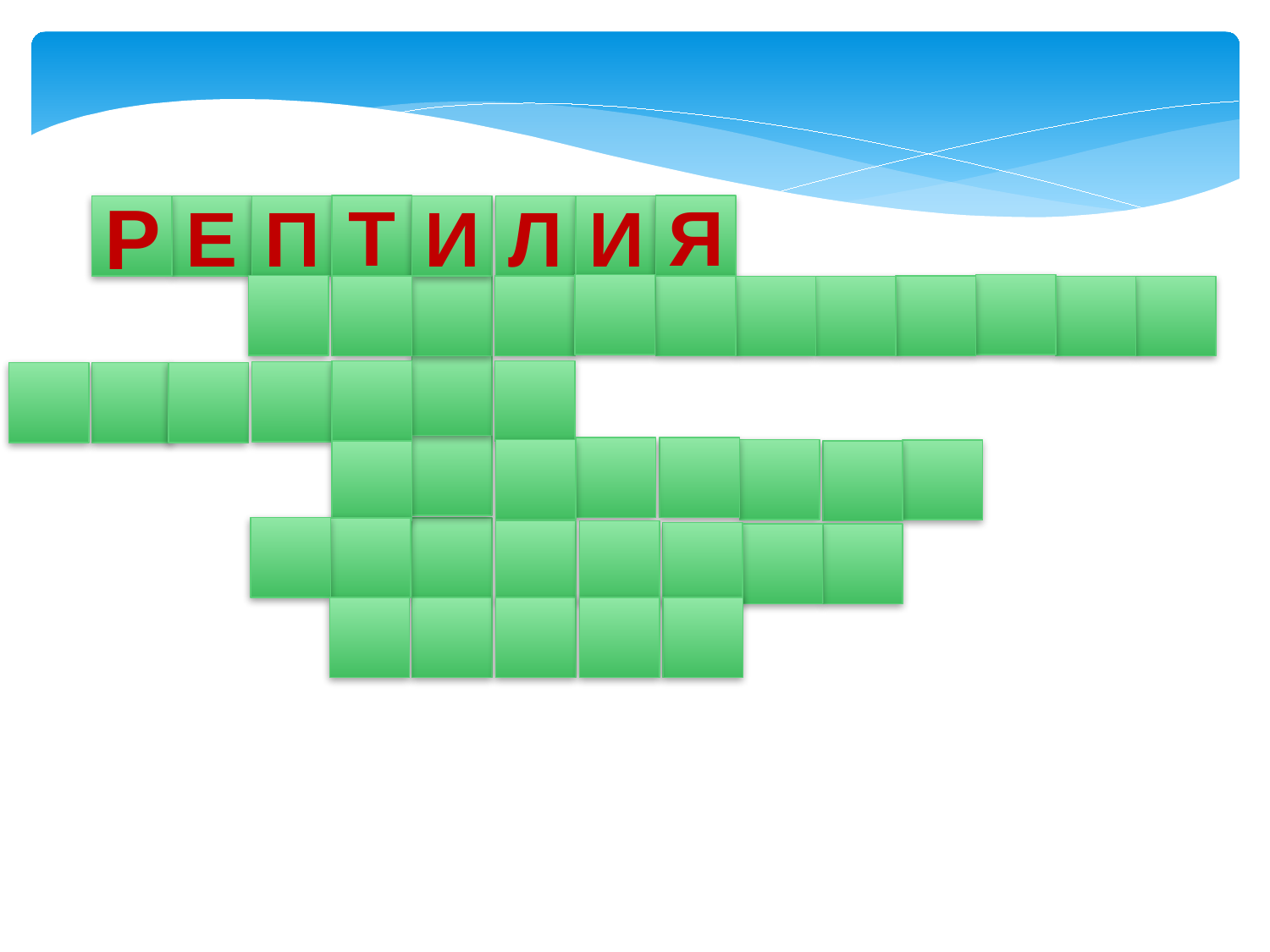

Т
Я
Р
Е
П
И
Л
И